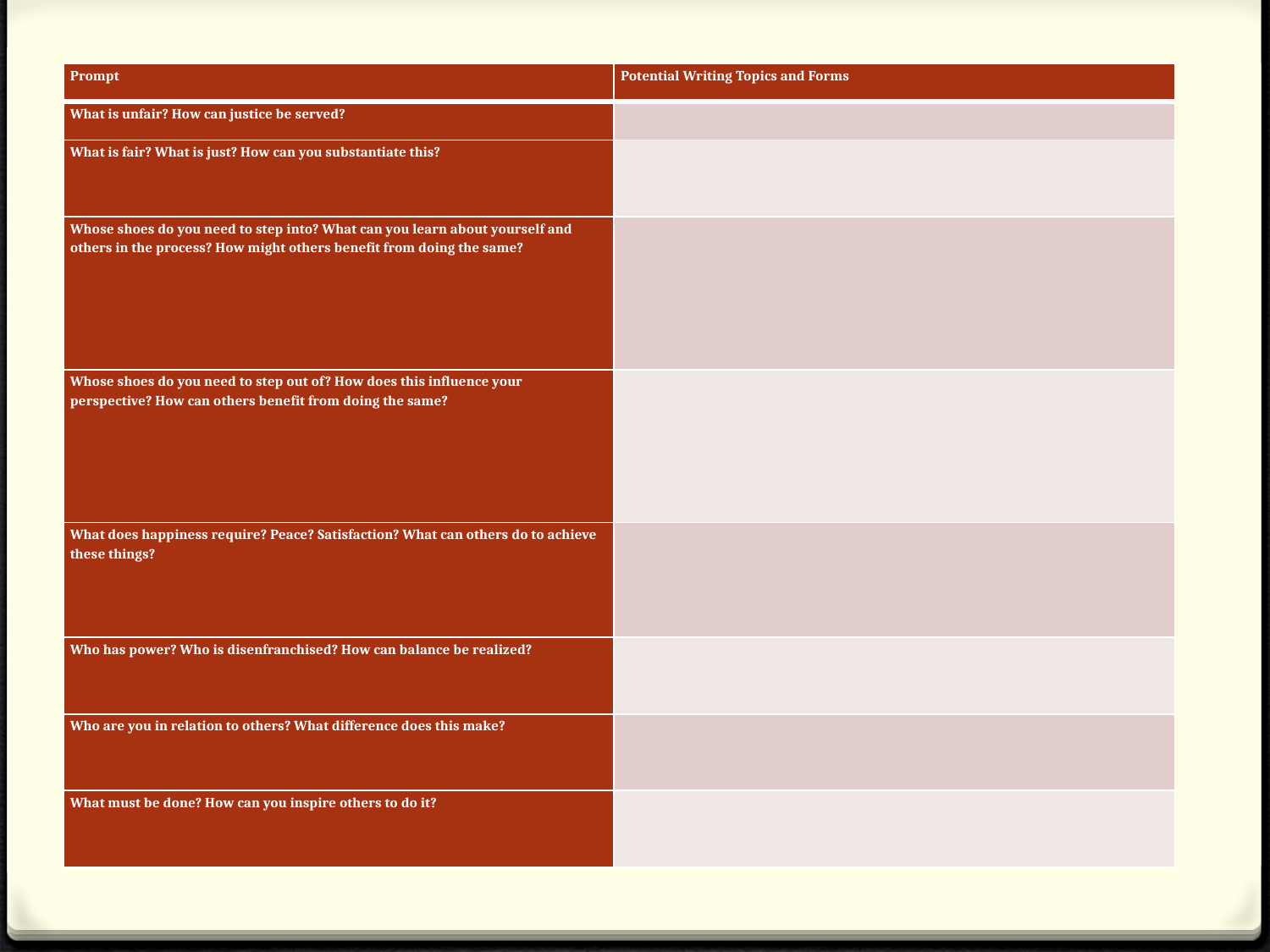

| Prompt | Potential Writing Topics and Forms |
| --- | --- |
| What is unfair? How can justice be served? |  |
| What is fair? What is just? How can you substantiate this? |  |
| Whose shoes do you need to step into? What can you learn about yourself and others in the process? How might others benefit from doing the same? |  |
| Whose shoes do you need to step out of? How does this influence your perspective? How can others benefit from doing the same? |  |
| What does happiness require? Peace? Satisfaction? What can others do to achieve these things? |  |
| Who has power? Who is disenfranchised? How can balance be realized? |  |
| Who are you in relation to others? What difference does this make? |  |
| What must be done? How can you inspire others to do it? |  |